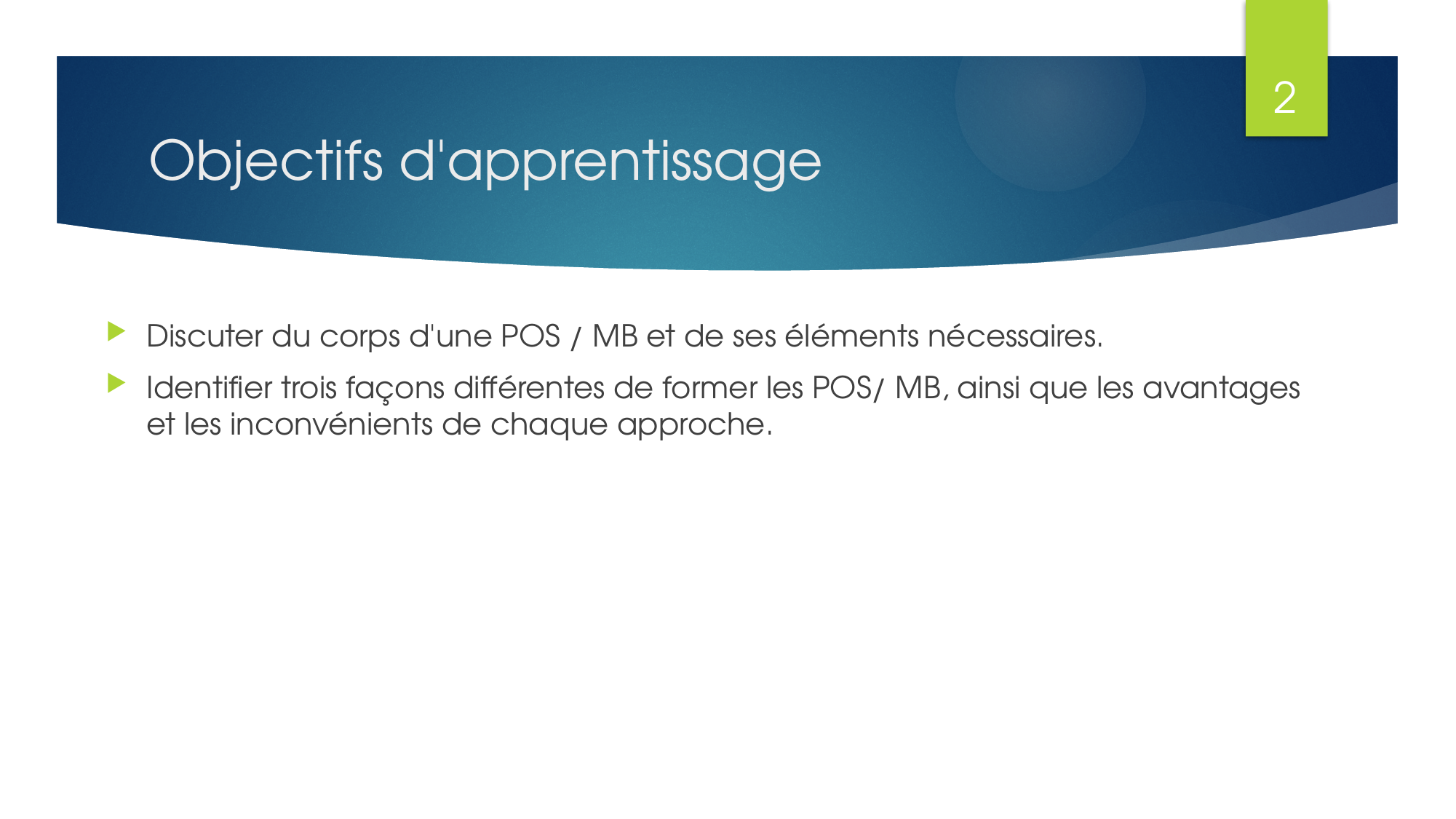

2
# Objectifs d'apprentissage
Discuter du corps d'une POS / MB et de ses éléments nécessaires.
Identifier trois façons différentes de former les POS/ MB, ainsi que les avantages et les inconvénients de chaque approche.